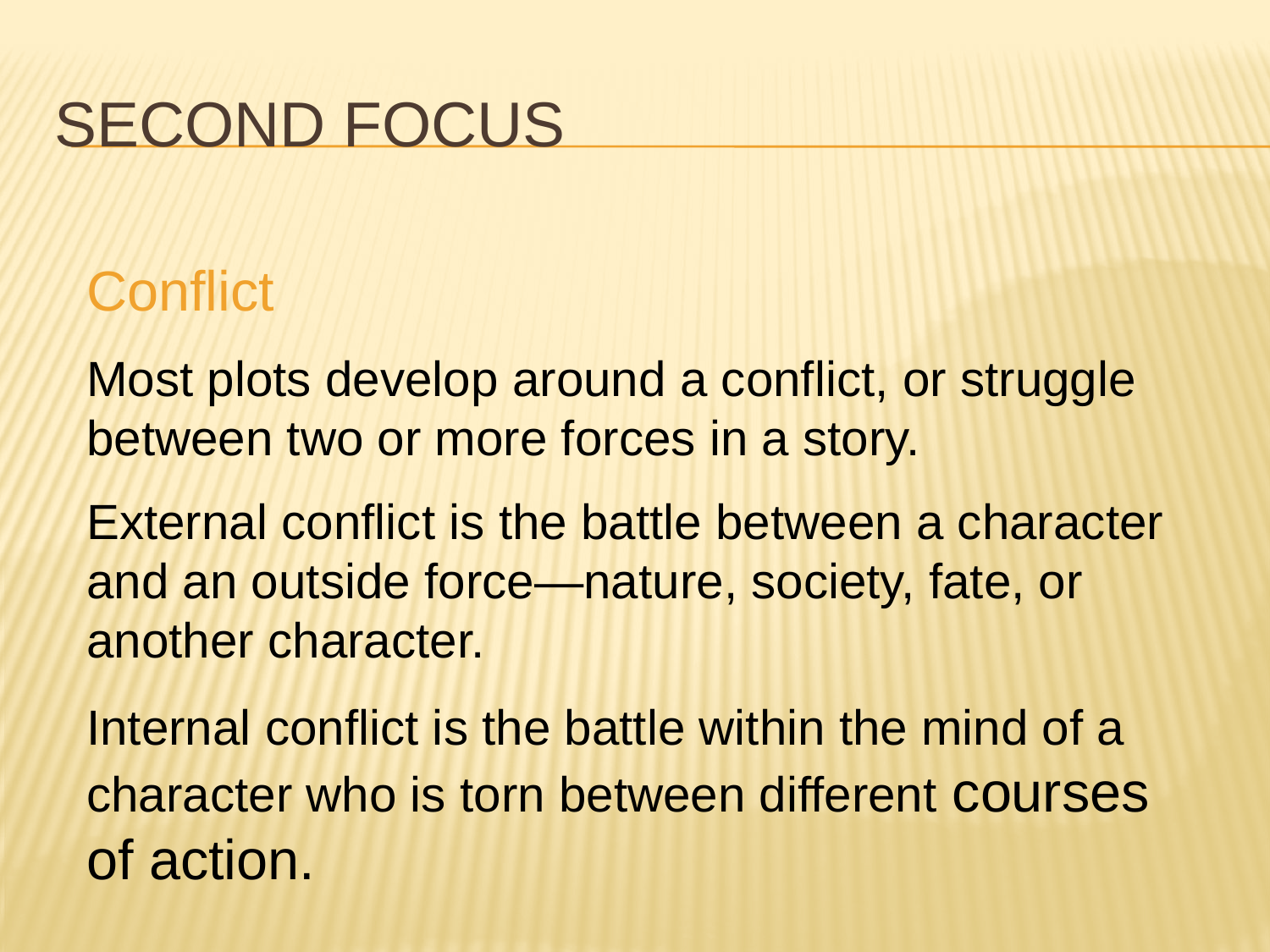

# Second Focus
Conflict
Most plots develop around a conflict, or struggle between two or more forces in a story.
External conflict is the battle between a character and an outside force—nature, society, fate, or another character.
Internal conflict is the battle within the mind of a character who is torn between different courses of action.